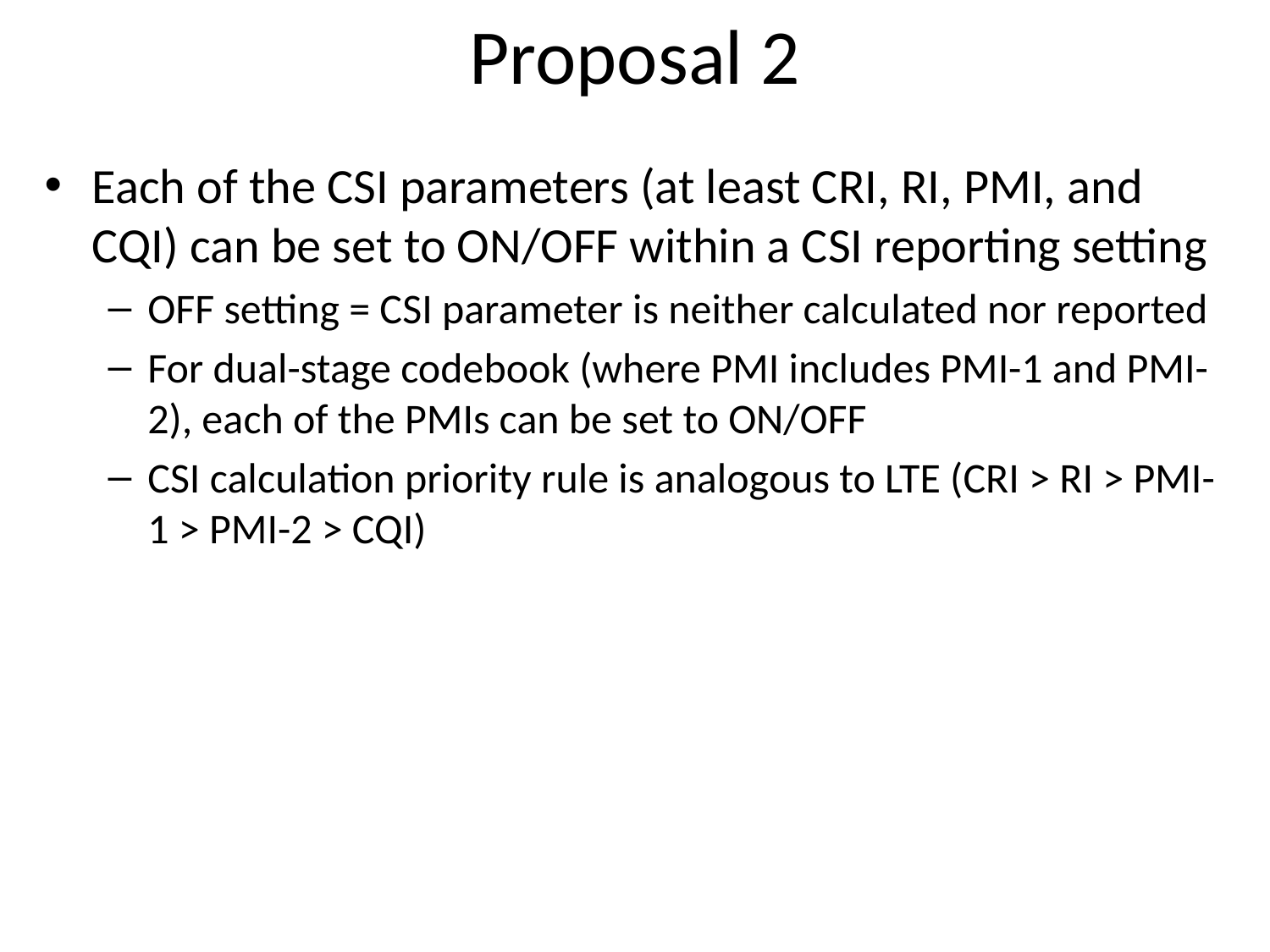

# Proposal 2
Each of the CSI parameters (at least CRI, RI, PMI, and CQI) can be set to ON/OFF within a CSI reporting setting
OFF setting = CSI parameter is neither calculated nor reported
For dual-stage codebook (where PMI includes PMI-1 and PMI-2), each of the PMIs can be set to ON/OFF
CSI calculation priority rule is analogous to LTE (CRI > RI > PMI-1 > PMI-2 > CQI)